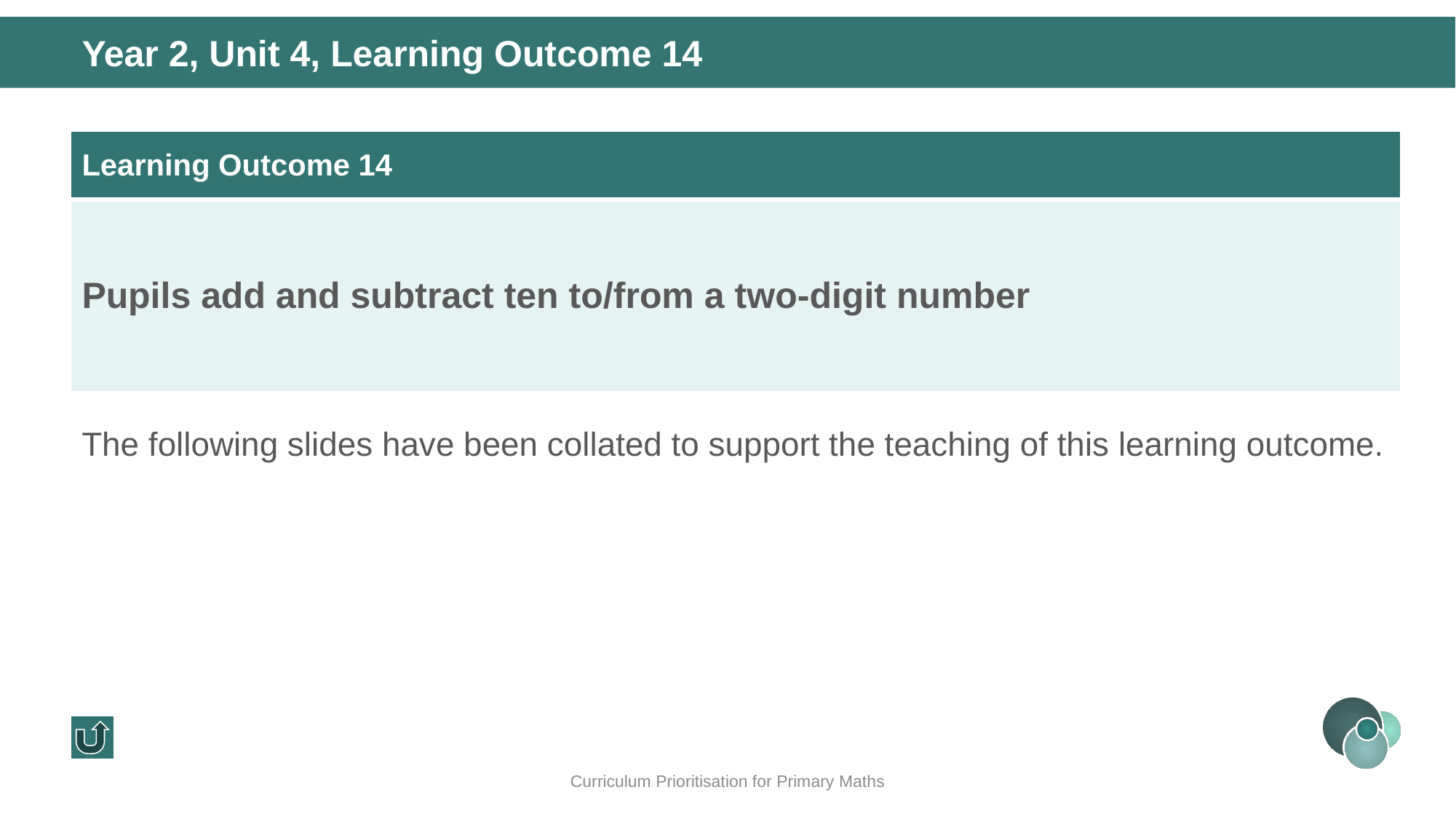

Year 2, Unit 4, Learning Outcome 14
| Learning Outcome 14 |
| --- |
| Pupils add and subtract ten to/from a two-digit number |
The following slides have been collated to support the teaching of this learning outcome.

Curriculum Prioritisation for Primary Maths